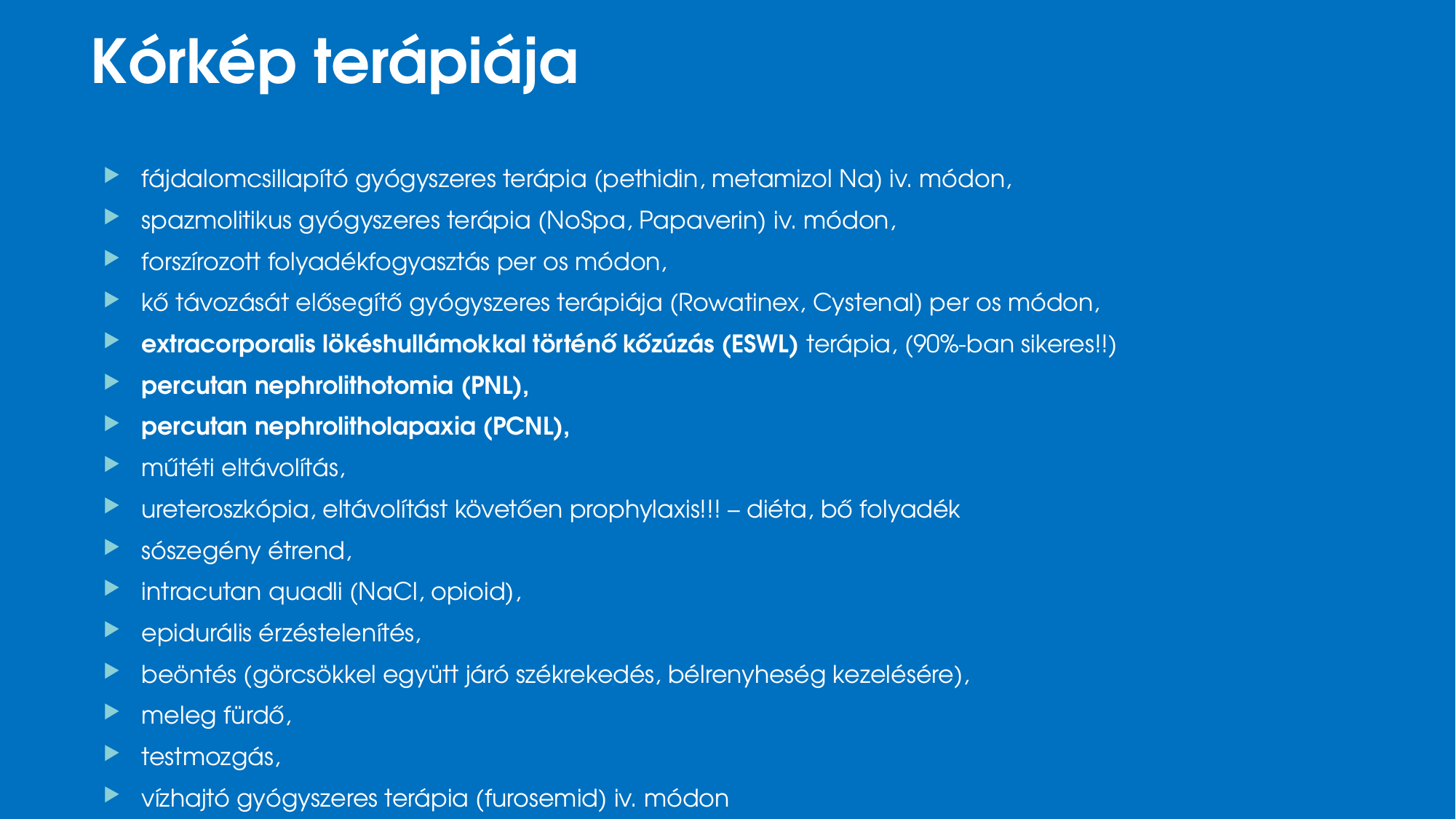

# Kórkép terápiája
fájdalomcsillapító gyógyszeres terápia (pethidin, metamizol Na) iv. módon,
spazmolitikus gyógyszeres terápia (NoSpa, Papaverin) iv. módon,
forszírozott folyadékfogyasztás per os módon,
kő távozását elősegítő gyógyszeres terápiája (Rowatinex, Cystenal) per os módon,
extracorporalis lökéshullámokkal történő kőzúzás (ESWL) terápia, (90%-ban sikeres!!)
percutan nephrolithotomia (PNL),
percutan nephrolitholapaxia (PCNL),
műtéti eltávolítás,
ureteroszkópia, eltávolítást követően prophylaxis!!! – diéta, bő folyadék
sószegény étrend,
intracutan quadli (NaCl, opioid),
epidurális érzéstelenítés,
beöntés (görcsökkel együtt járó székrekedés, bélrenyheség kezelésére),
meleg fürdő,
testmozgás,
vízhajtó gyógyszeres terápia (furosemid) iv. módon